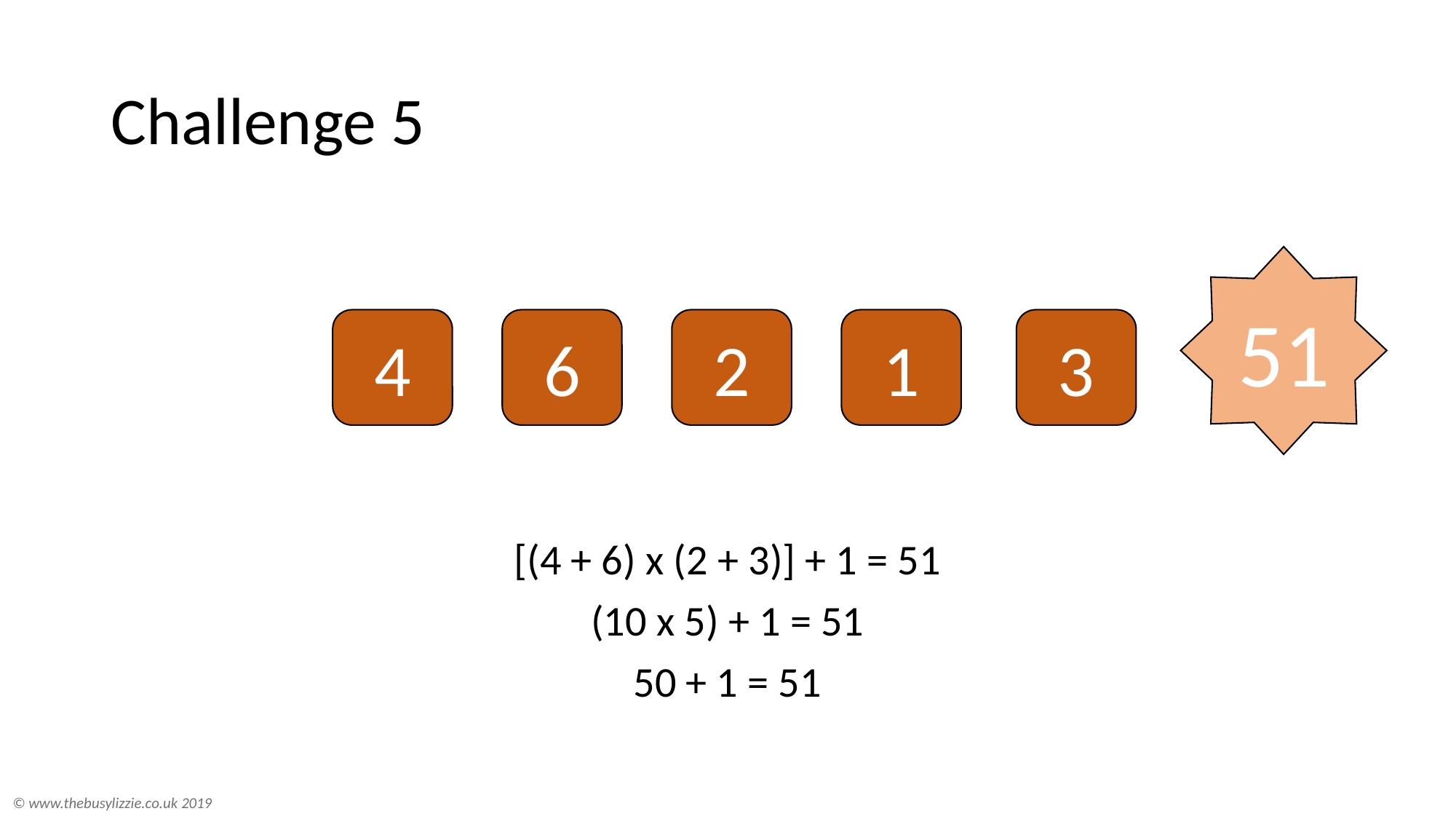

# Challenge 5
51
1
3
4
6
2
[(4 + 6) x (2 + 3)] + 1 = 51
(10 x 5) + 1 = 51
50 + 1 = 51
© www.thebusylizzie.co.uk 2019